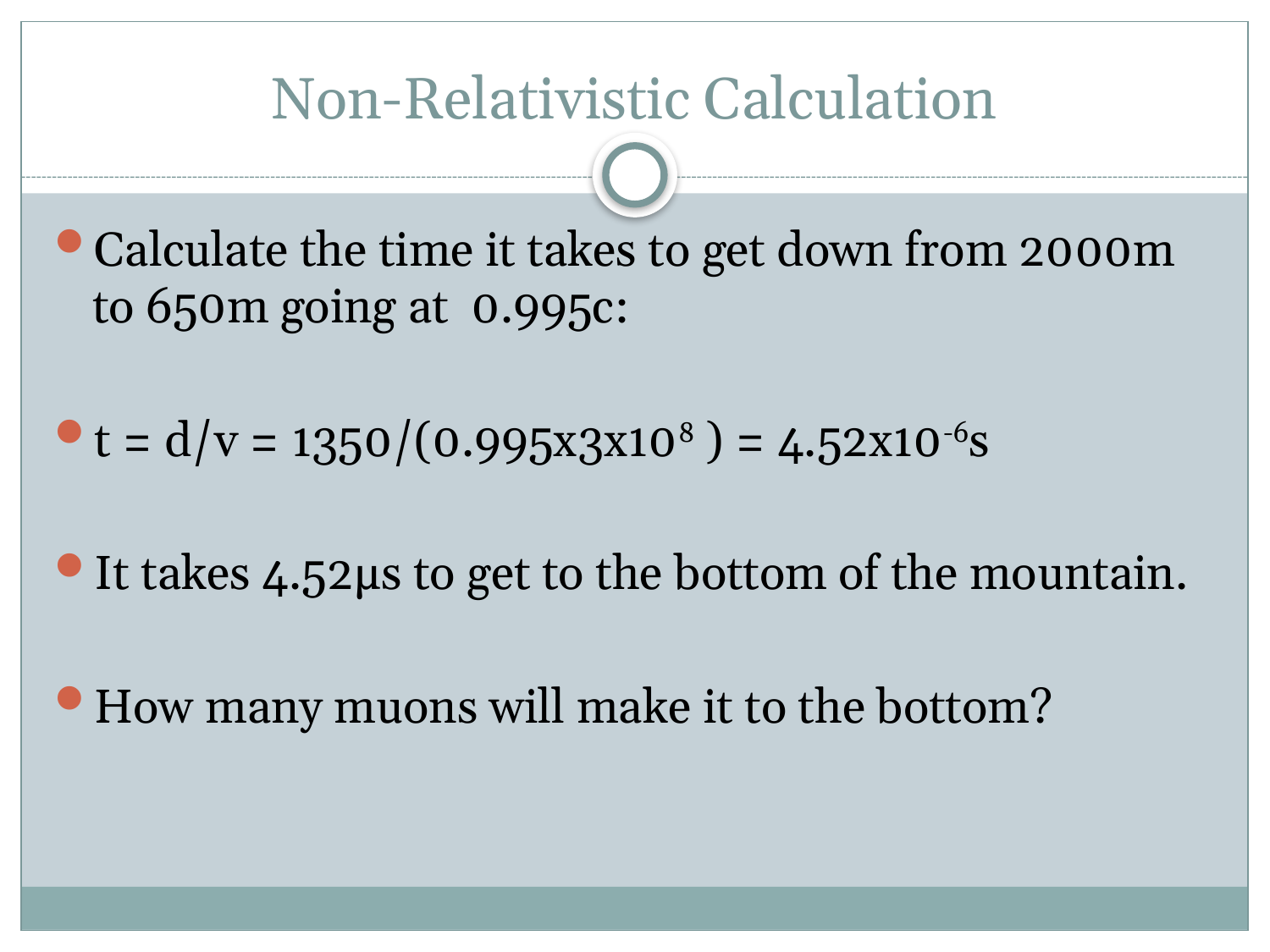

# Non-Relativistic Calculation
Calculate the time it takes to get down from 2000m to 650m going at  0.995c:

t = d/v = 1350/(0.995x3x108 ) = 4.52x10-6s

It takes 4.52μs to get to the bottom of the mountain.

How many muons will make it to the bottom?